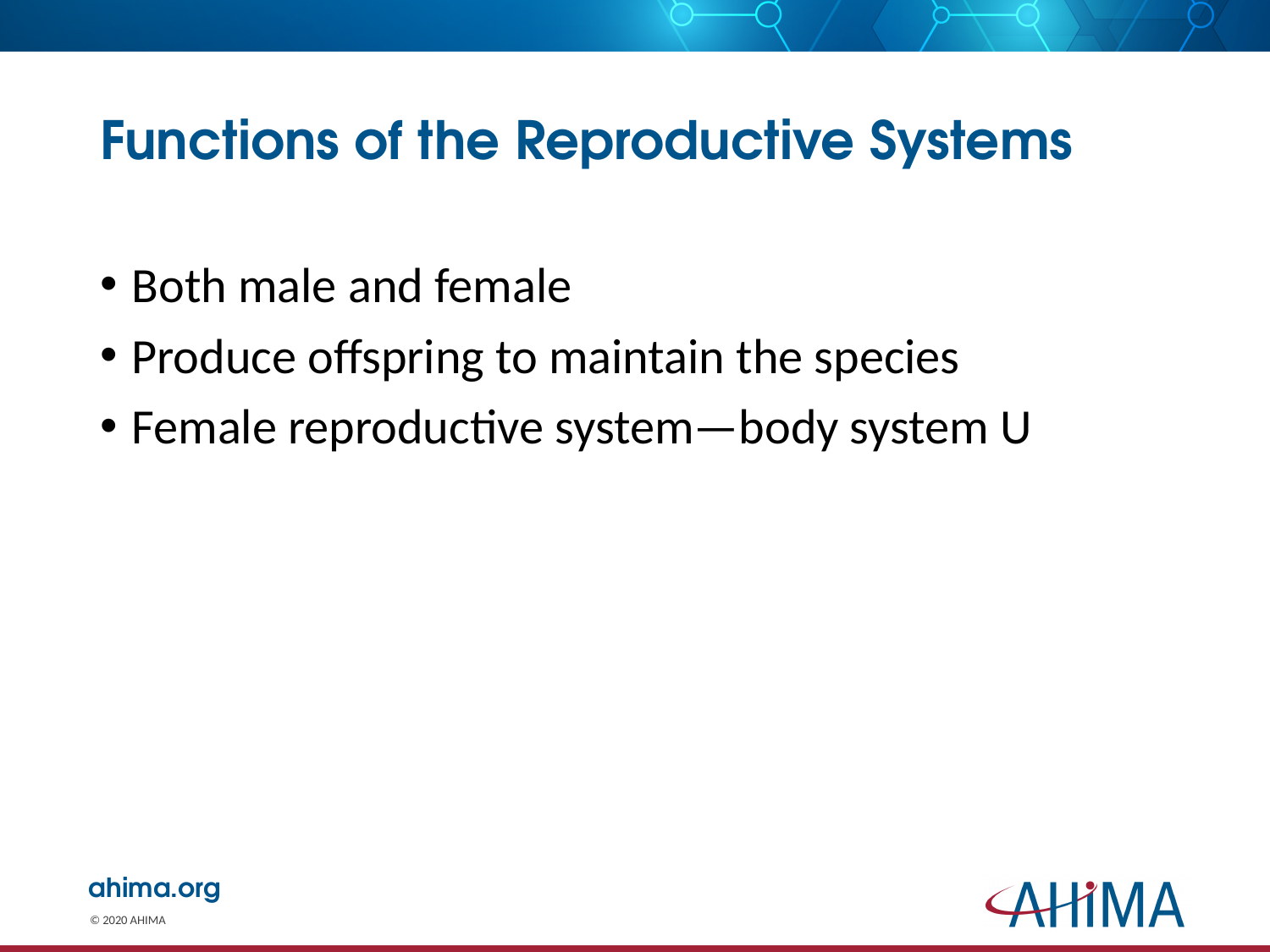

# Functions of the Reproductive Systems
Both male and female
Produce offspring to maintain the species
Female reproductive system—body system U